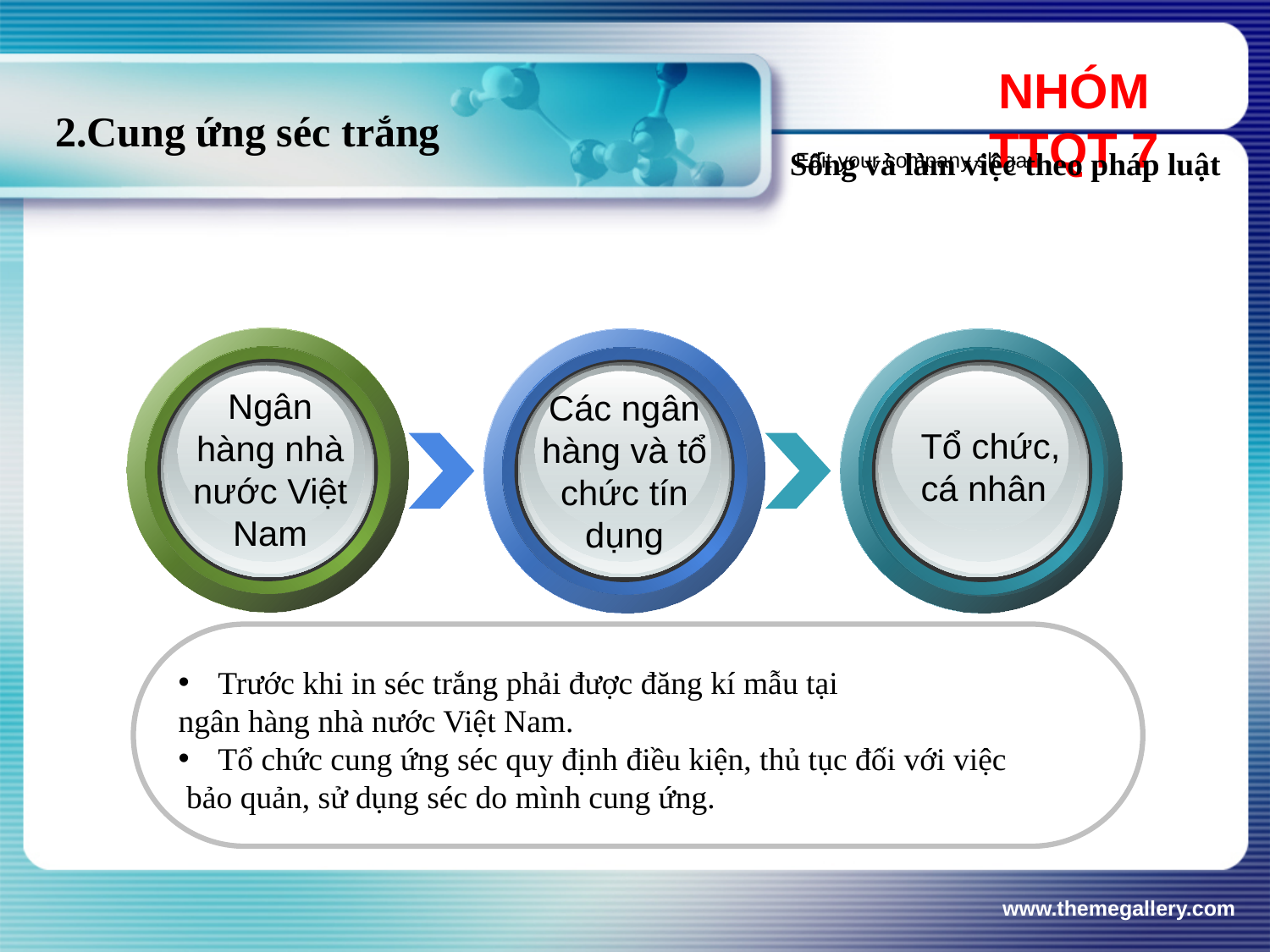

NHÓM TTQT 7
# 2.Cung ứng séc trắng
Sống và làm việc theo pháp luật
Edit your company slogan

Các ngân hàng và tổ chức tín dụng
Tổ chức, cá nhân

Trước khi in séc trắng phải được đăng kí mẫu tại
ngân hàng nhà nước Việt Nam.
Tổ chức cung ứng séc quy định điều kiện, thủ tục đối với việc
 bảo quản, sử dụng séc do mình cung ứng.

Ngân hàng nhà nước Việt Nam
www.themegallery.com